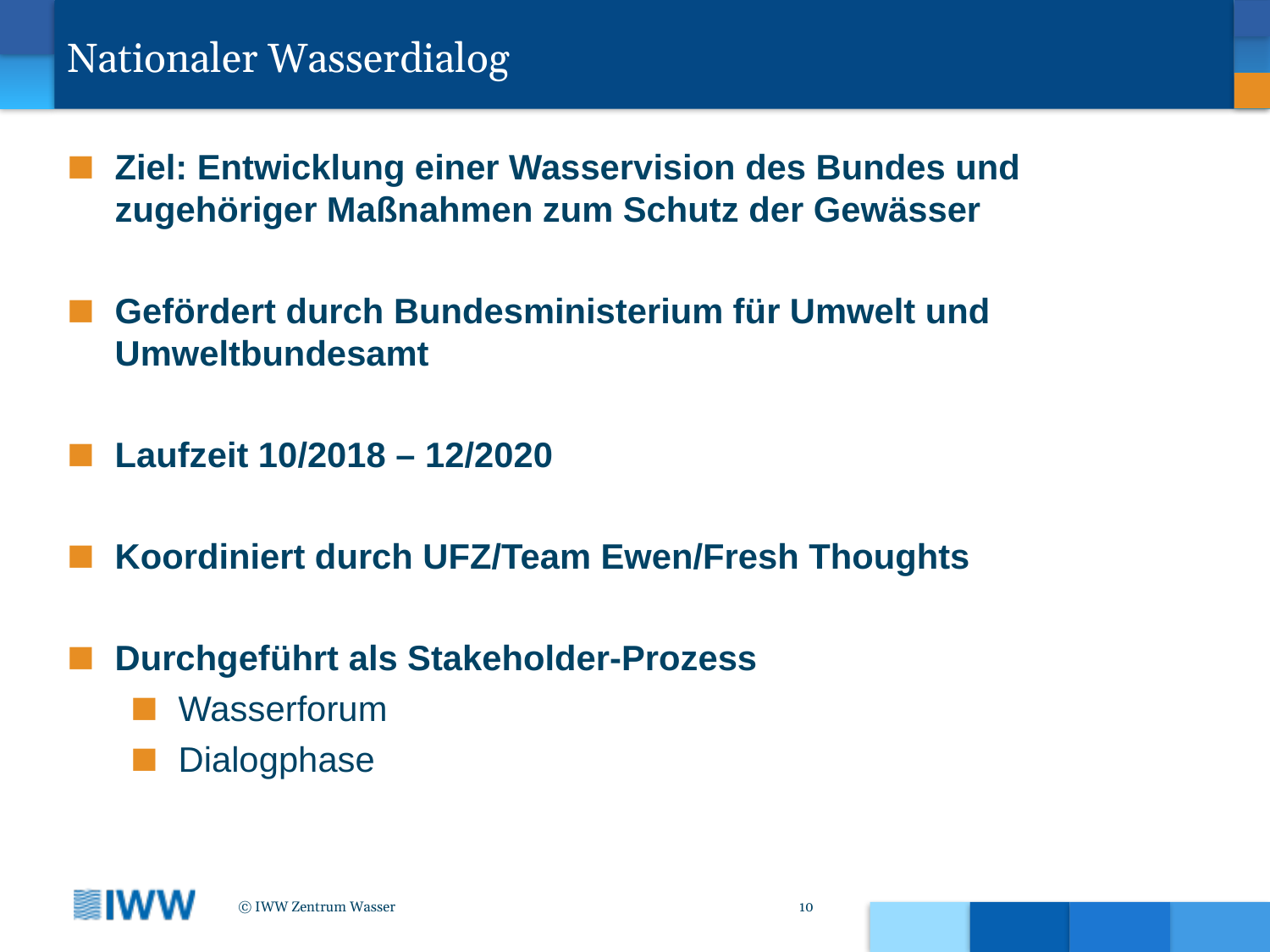

Nationaler Wasserdialog
Ziel: Entwicklung einer Wasservision des Bundes und zugehöriger Maßnahmen zum Schutz der Gewässer

Gefördert durch Bundesministerium für Umwelt und Umweltbundesamt

Laufzeit 10/2018 – 12/2020

Koordiniert durch UFZ/Team Ewen/Fresh Thoughts

Durchgeführt als Stakeholder-Prozess
Wasserforum
Dialogphase